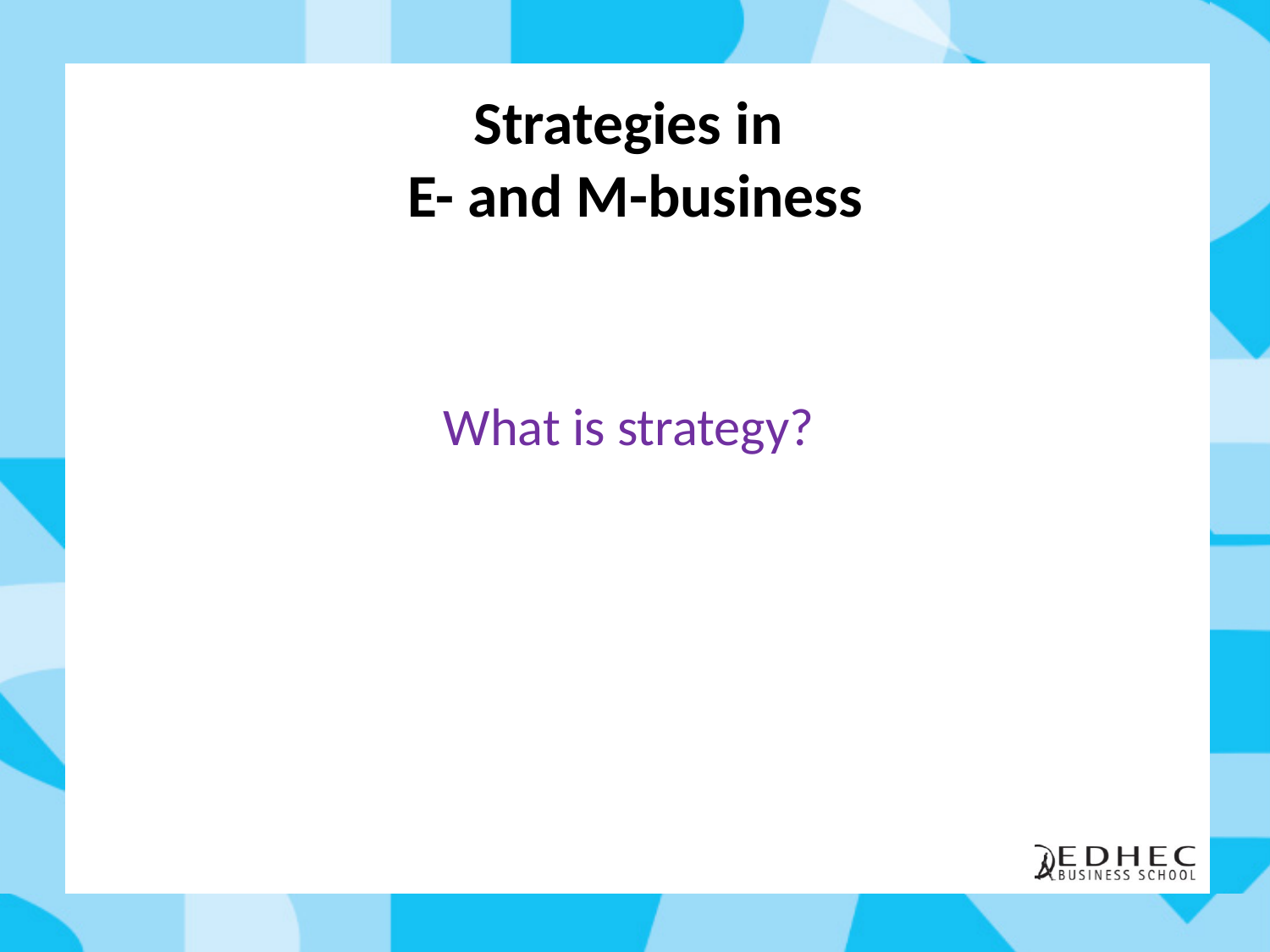

# Strategies in E- and M-business
What is strategy?